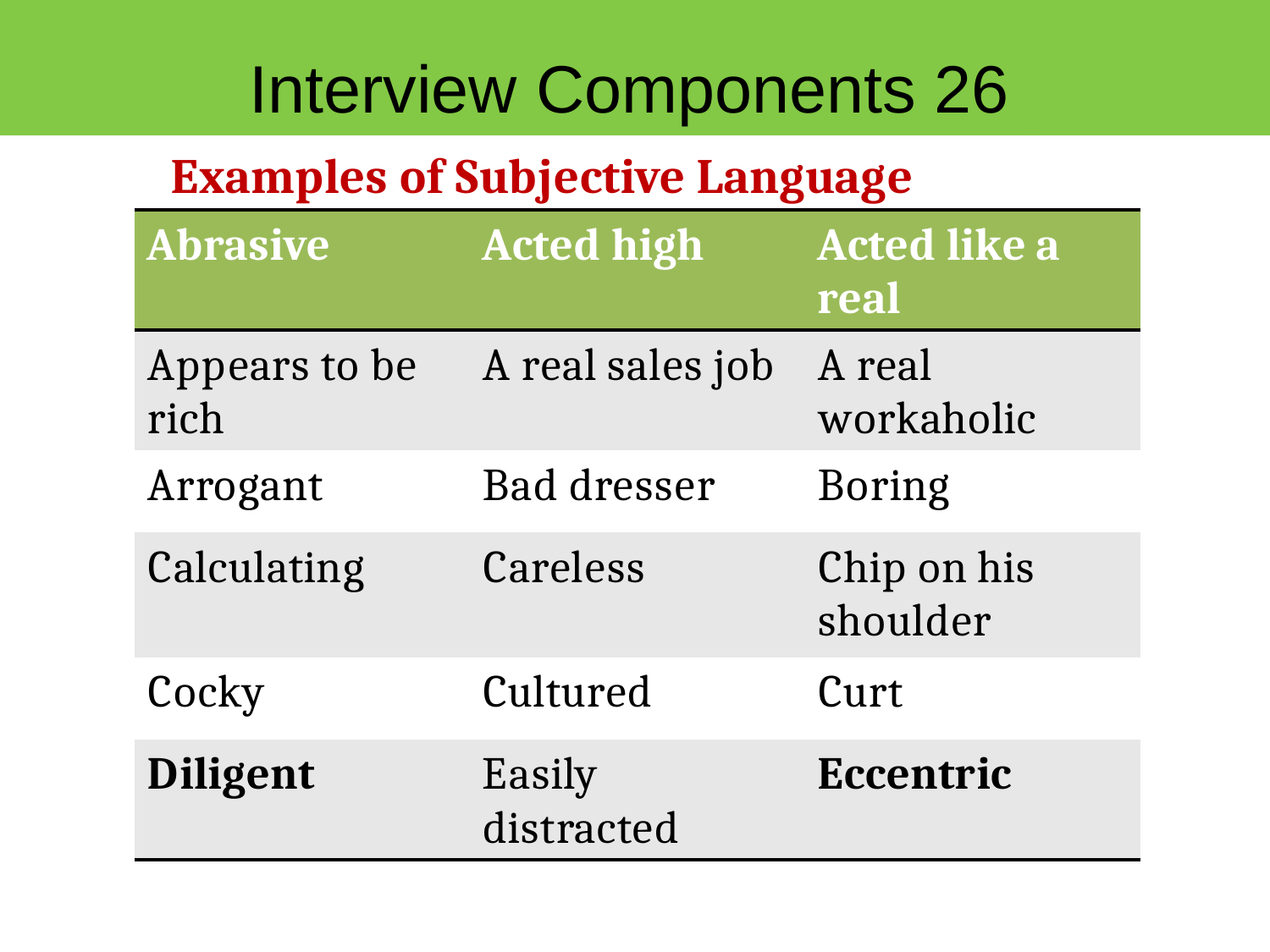

Interview Components 26

	Examples of Subjective Language
| Abrasive | Acted high | Acted like a real |
| --- | --- | --- |
| Appears to be rich | A real sales job | A real workaholic |
| Arrogant | Bad dresser | Boring |
| Calculating | Careless | Chip on his shoulder |
| Cocky | Cultured | Curt |
| Diligent | Easily distracted | Eccentric |